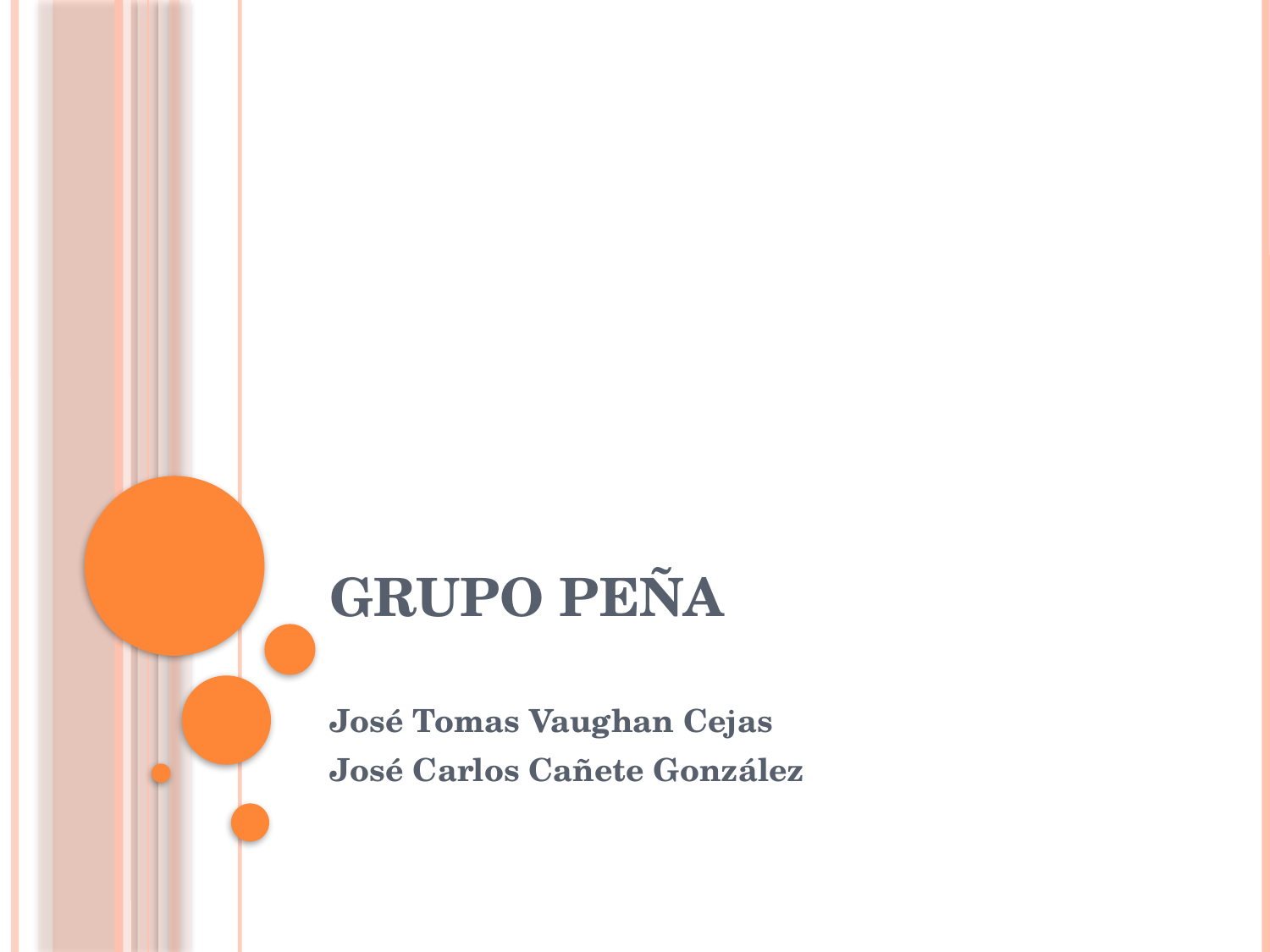

# Grupo Peña
José Tomas Vaughan Cejas
José Carlos Cañete González